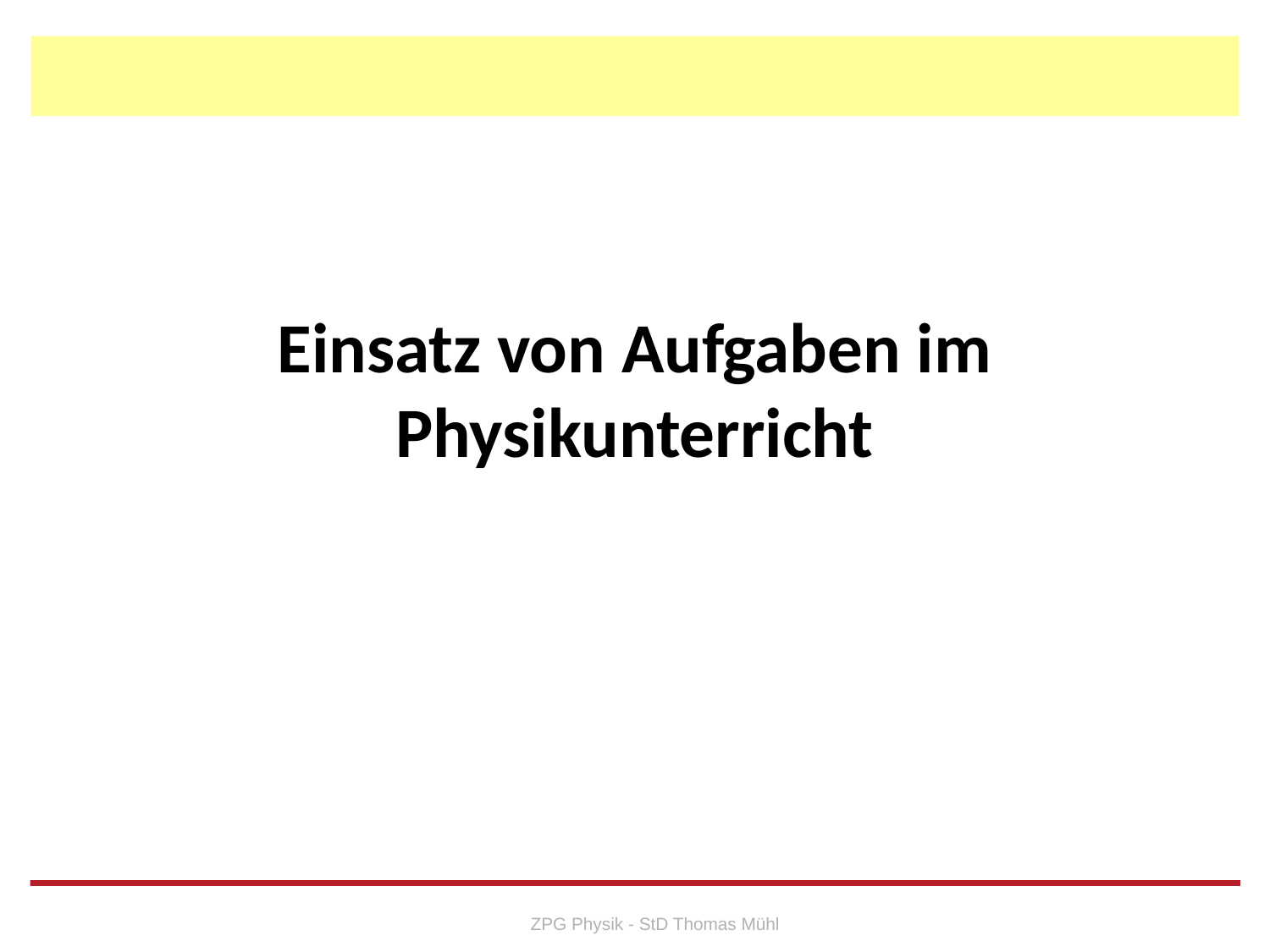

# Einsatz von Aufgaben im Physikunterricht

ZPG Physik - StD Thomas Mühl